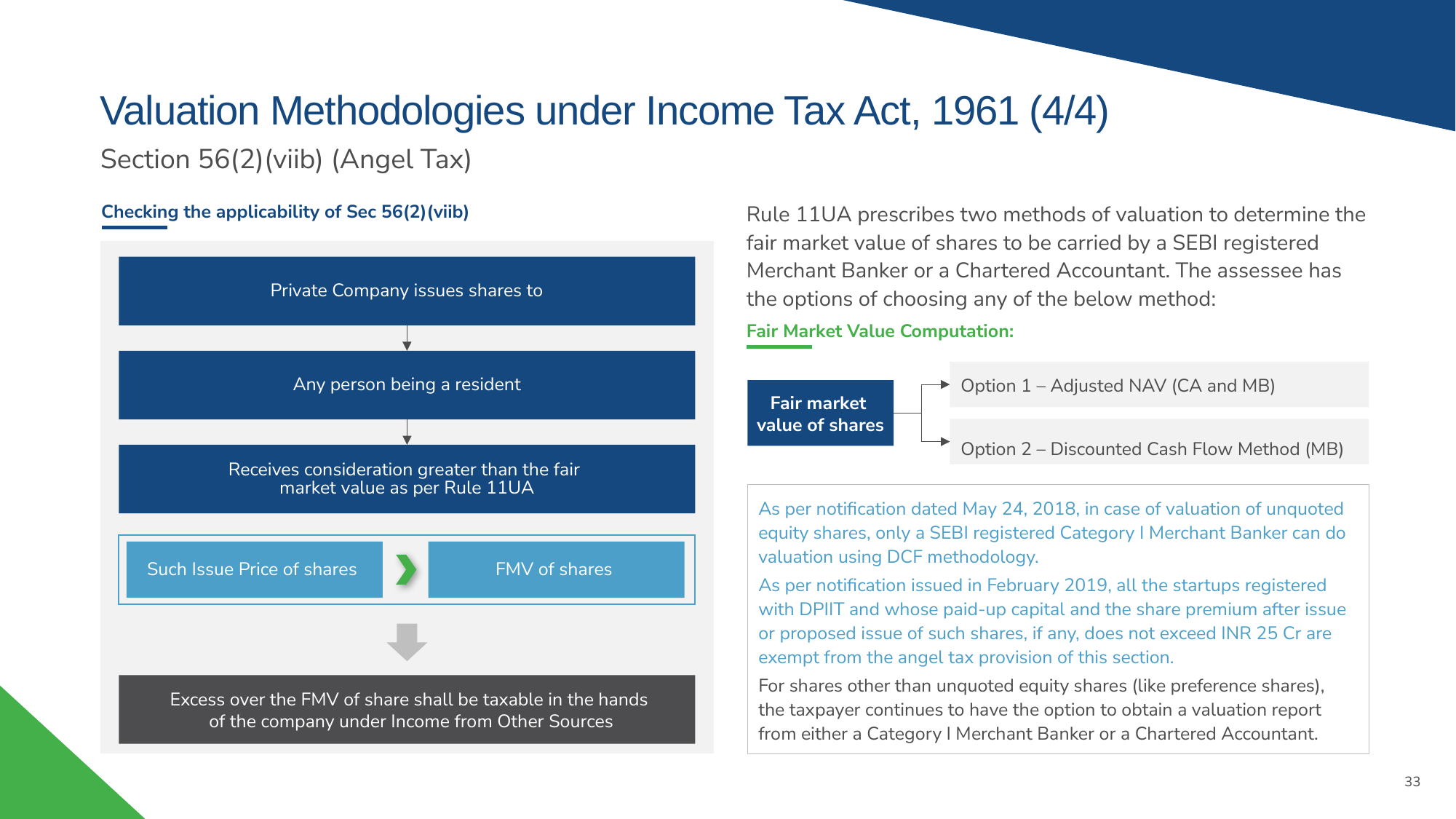

# Valuation Methodologies under Income Tax Act, 1961 (4/4)
Section 56(2)(viib) (Angel Tax)
Checking the applicability of Sec 56(2)(viib)
Rule 11UA prescribes two methods of valuation to determine the fair market value of shares to be carried by a SEBI registered Merchant Banker or a Chartered Accountant. The assessee has the options of choosing any of the below method:
Fair Market Value Computation:
Option 1 – Adjusted NAV (CA and MB)
Option 2 – Discounted Cash Flow Method (MB)
Fair market
value of shares
As per notification dated May 24, 2018, in case of valuation of unquoted equity shares, only a SEBI registered Category I Merchant Banker can do valuation using DCF methodology.
As per notification issued in February 2019, all the startups registered with DPIIT and whose paid-up capital and the share premium after issue or proposed issue of such shares, if any, does not exceed INR 25 Cr are exempt from the angel tax provision of this section.
For shares other than unquoted equity shares (like preference shares),
the taxpayer continues to have the option to obtain a valuation report
from either a Category I Merchant Banker or a Chartered Accountant.

Private Company issues shares to
Any person being a resident
Receives consideration greater than the fair
market value as per Rule 11UA

Such Issue Price of shares
FMV of shares

Excess over the FMV of share shall be taxable in the hands
of the company under Income from Other Sources
33